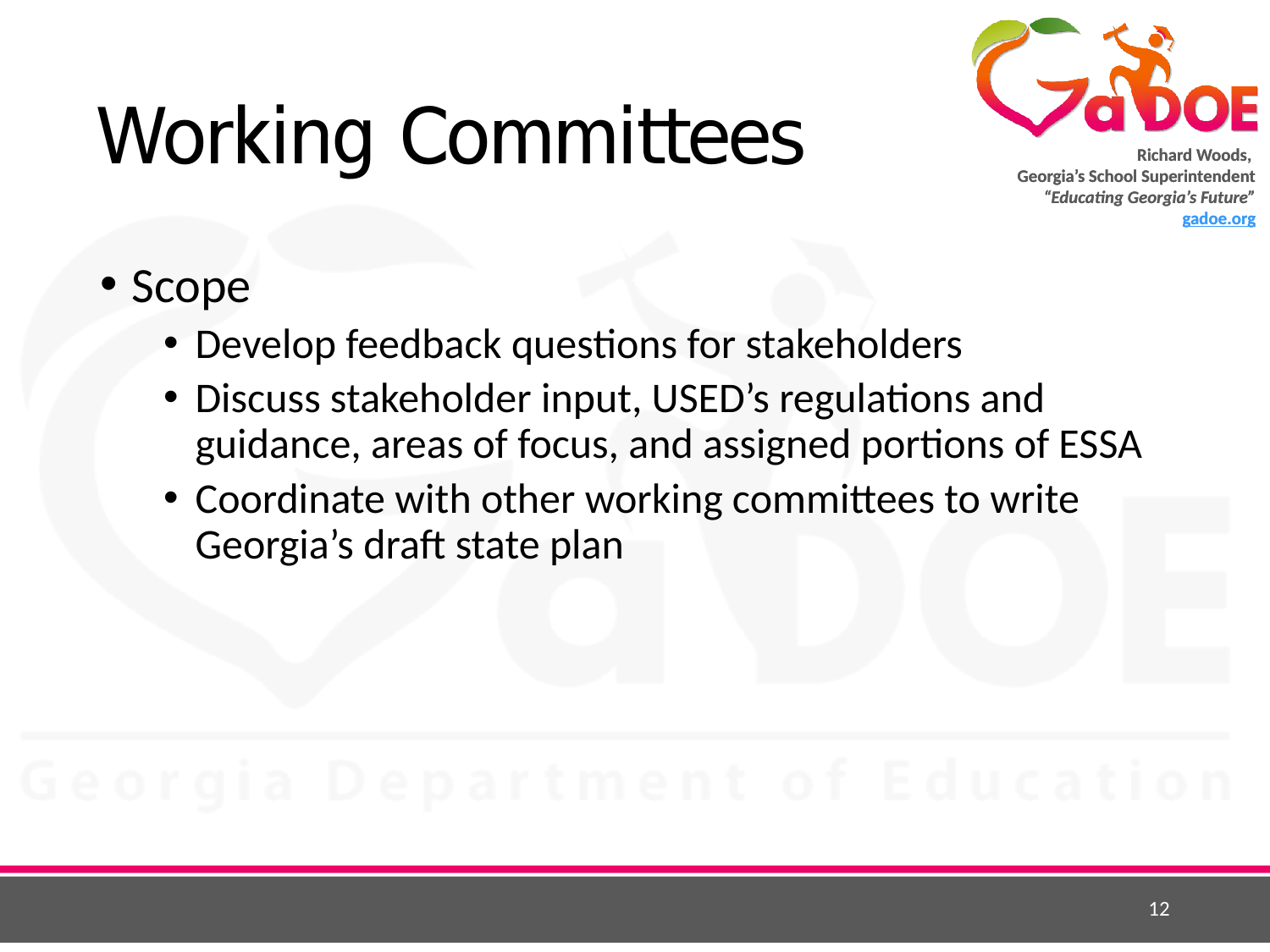

# Working Committees
Scope
Develop feedback questions for stakeholders
Discuss stakeholder input, USED’s regulations and guidance, areas of focus, and assigned portions of ESSA
Coordinate with other working committees to write Georgia’s draft state plan
12